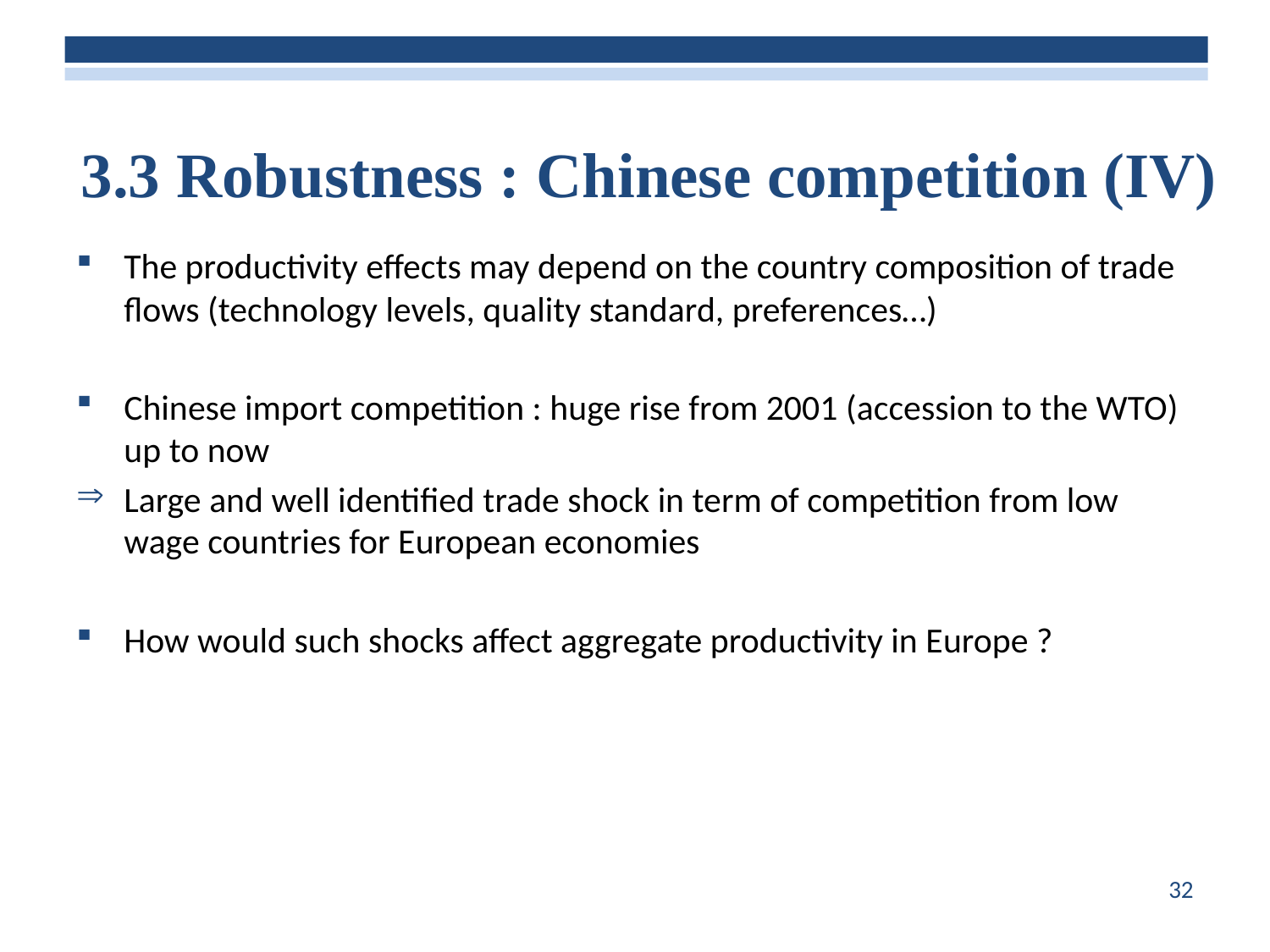

# 3.3 Robustness : Chinese competition (IV)
The productivity effects may depend on the country composition of trade flows (technology levels, quality standard, preferences…)

Chinese import competition : huge rise from 2001 (accession to the WTO) up to now
Large and well identified trade shock in term of competition from low wage countries for European economies

How would such shocks affect aggregate productivity in Europe ?

32